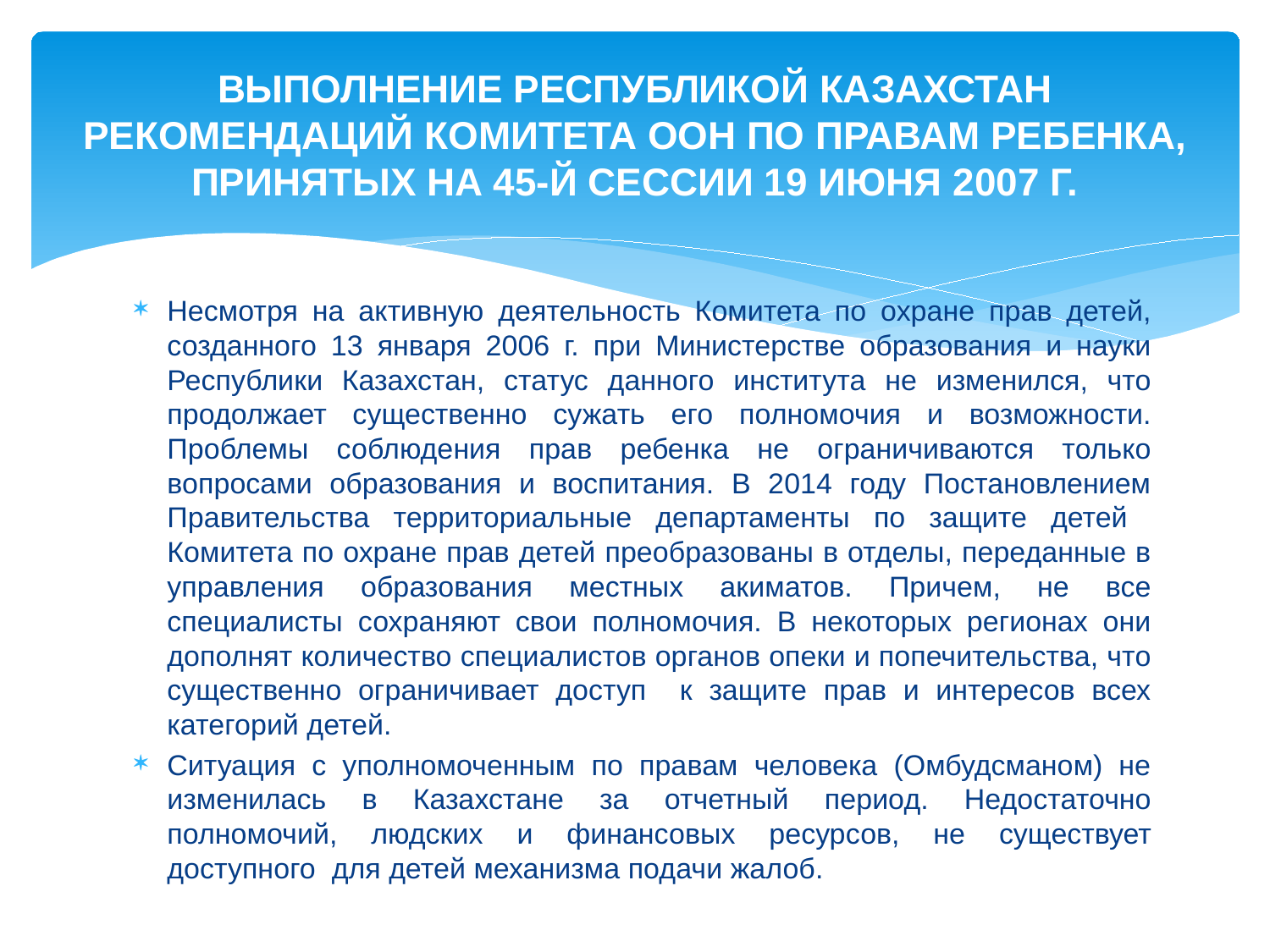

# ВЫПОЛНЕНИЕ РЕСПУБЛИКОЙ КАЗАХСТАН РЕКОМЕНДАЦИЙ КОМИТЕТА ООН ПО ПРАВАМ РЕБЕНКА, ПРИНЯТЫХ НА 45-Й СЕССИИ 19 ИЮНЯ 2007 Г.
Несмотря на активную деятельность Комитета по охране прав детей, созданного 13 января 2006 г. при Министерстве образования и науки Республики Казахстан, статус данного института не изменился, что продолжает существенно сужать его полномочия и возможности. Проблемы соблюдения прав ребенка не ограничиваются только вопросами образования и воспитания. В 2014 году Постановлением Правительства территориальные департаменты по защите детей  Комитета по охране прав детей преобразованы в отделы, переданные в управления образования местных акиматов. Причем, не все специалисты сохраняют свои полномочия. В некоторых регионах они дополнят количество специалистов органов опеки и попечительства, что существенно ограничивает доступ  к защите прав и интересов всех категорий детей.
Ситуация с уполномоченным по правам человека (Омбудсманом) не изменилась в Казахстане за отчетный период. Недостаточно полномочий, людских и финансовых ресурсов, не существует доступного  для детей механизма подачи жалоб.